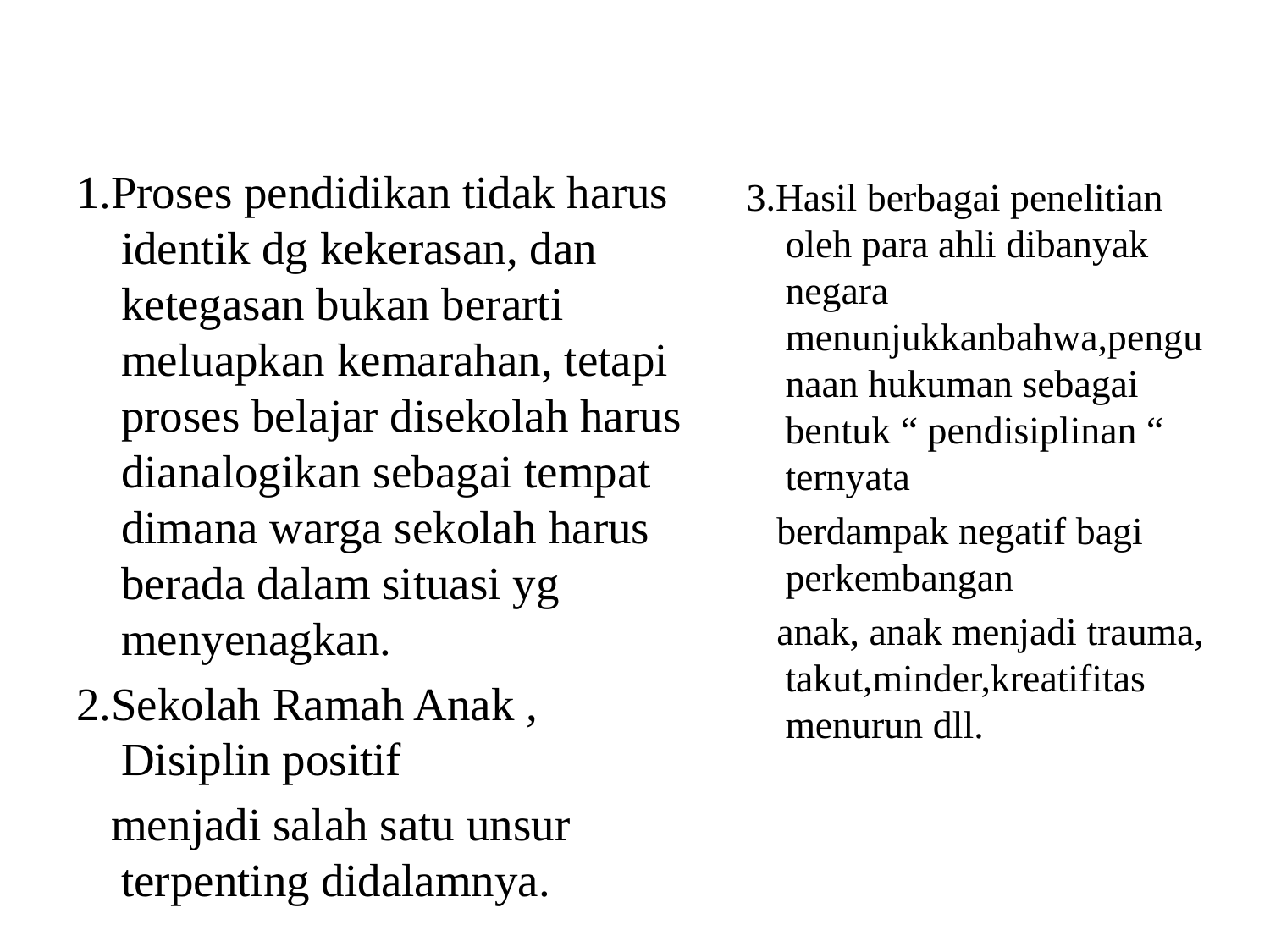

1.Proses pendidikan tidak harus identik dg kekerasan, dan ketegasan bukan berarti meluapkan kemarahan, tetapi proses belajar disekolah harus dianalogikan sebagai tempat dimana warga sekolah harus berada dalam situasi yg menyenagkan.
2.Sekolah Ramah Anak , Disiplin positif
   menjadi salah satu unsur terpenting didalamnya.
 3.Hasil berbagai penelitian oleh para ahli dibanyak negara menunjukkanbahwa,pengunaan hukuman sebagai bentuk “ pendisiplinan “ ternyata
    berdampak negatif bagi perkembangan
    anak, anak menjadi trauma, takut,minder,kreatifitas menurun dll.